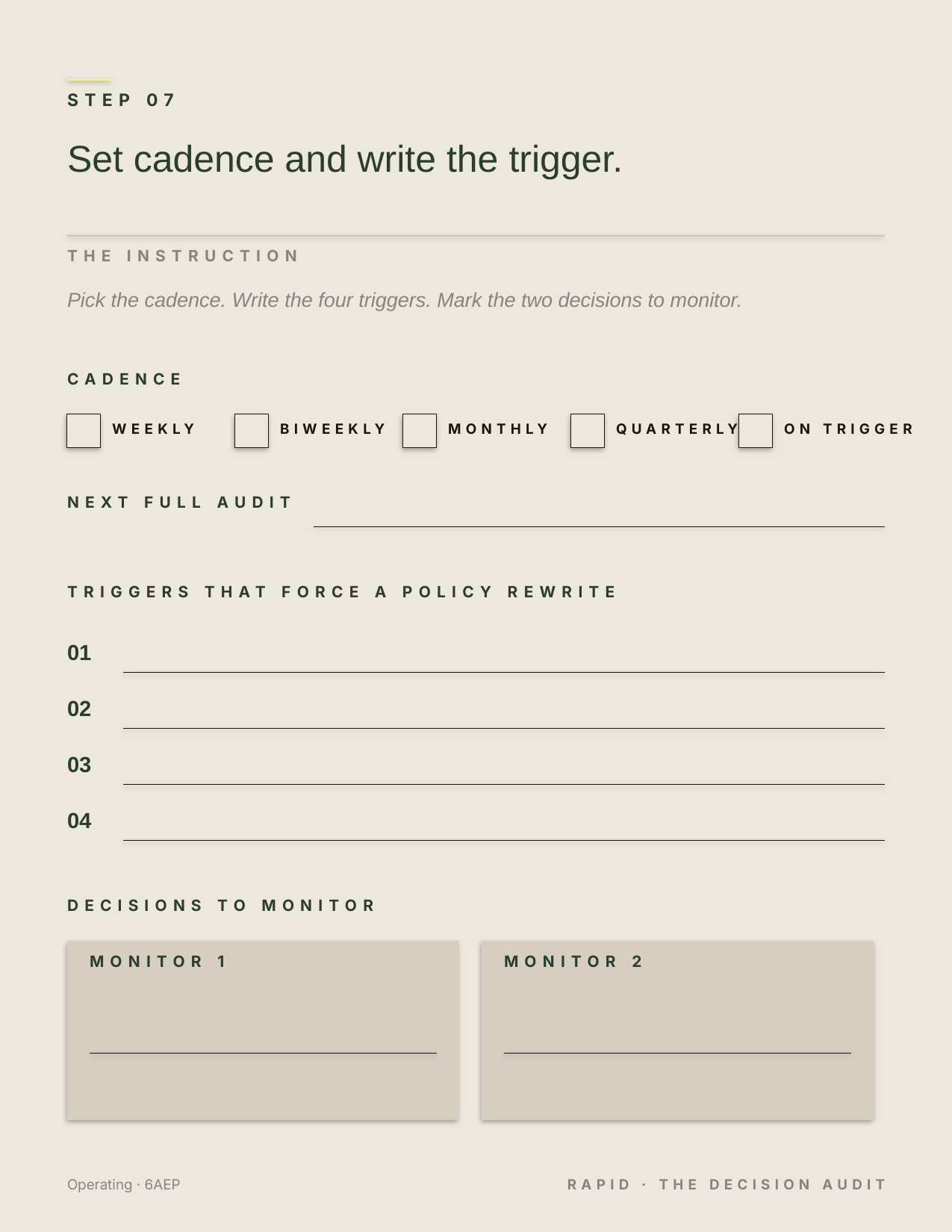

STEP 07
Set cadence and write the trigger.

THE INSTRUCTION
Pick the cadence. Write the four triggers. Mark the two decisions to monitor.
CADENCE

WEEKLY
BIWEEKLY
MONTHLY
QUARTERLY
ON TRIGGER
NEXT FULL AUDIT
TRIGGERS THAT FORCE A POLICY REWRITE
01
02
03
04
DECISIONS TO MONITOR

MONITOR 1
MONITOR 2
Operating · 6AEP
RAPID · THE DECISION AUDIT